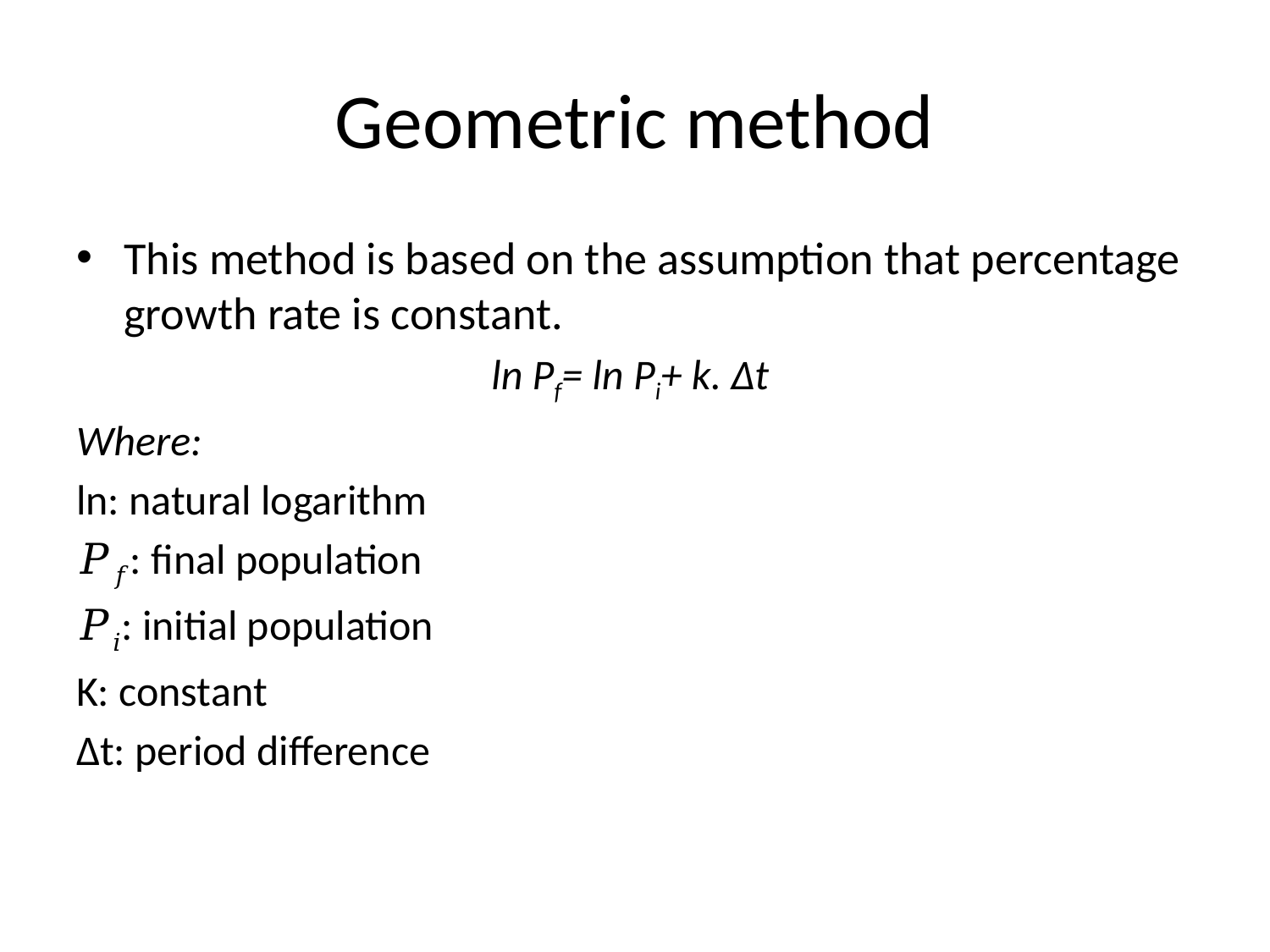

# Geometric method
This method is based on the assumption that percentage growth rate is constant.
ln Pf= ln Pi+ k. ∆t
Where:
ln: natural logarithm
𝑃𝑓: final population
𝑃𝑖: initial population
K: constant
∆t: period difference